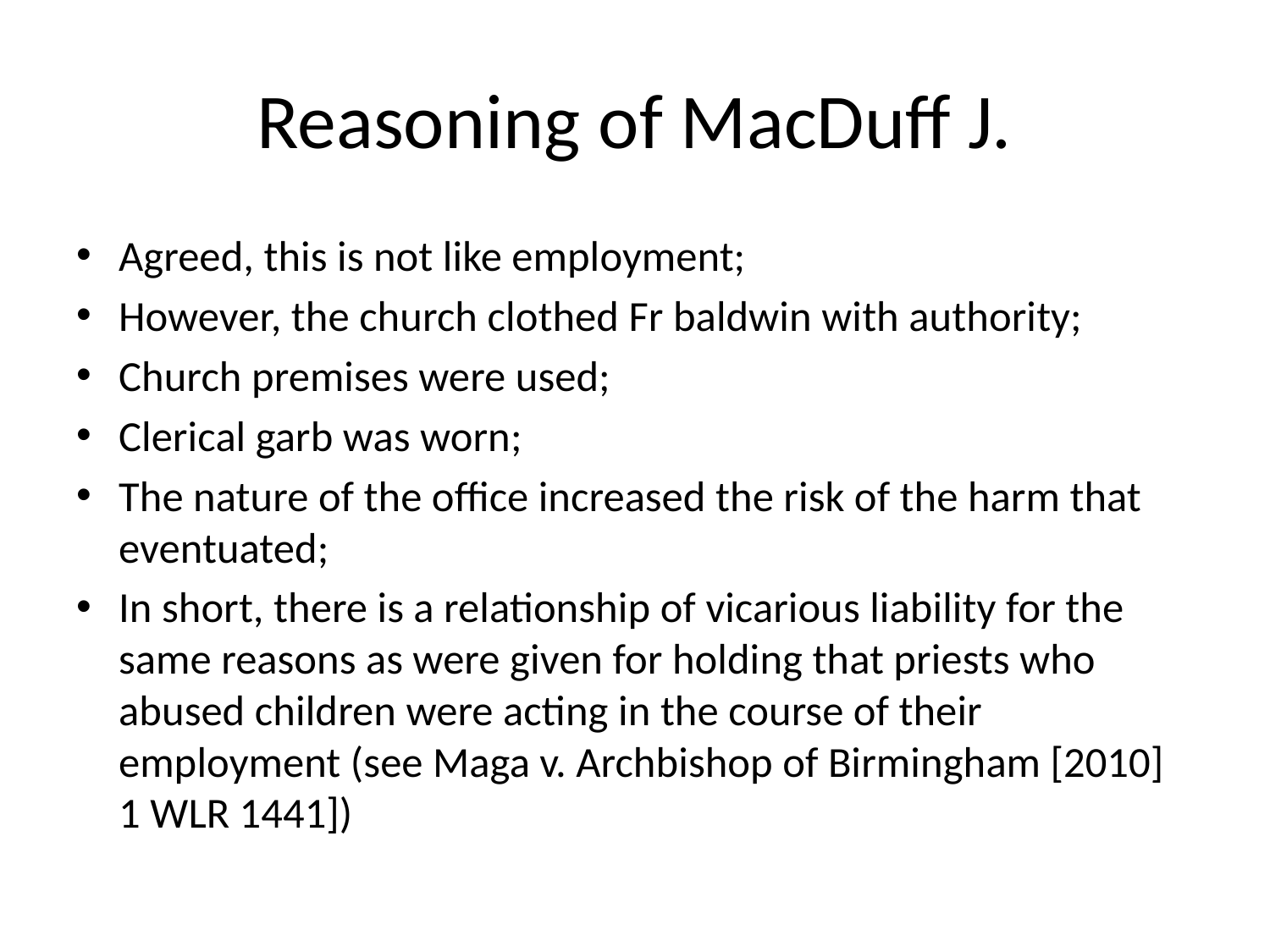

# Reasoning of MacDuff J.
Agreed, this is not like employment;
However, the church clothed Fr baldwin with authority;
Church premises were used;
Clerical garb was worn;
The nature of the office increased the risk of the harm that eventuated;
In short, there is a relationship of vicarious liability for the same reasons as were given for holding that priests who abused children were acting in the course of their employment (see Maga v. Archbishop of Birmingham [2010] 1 WLR 1441])